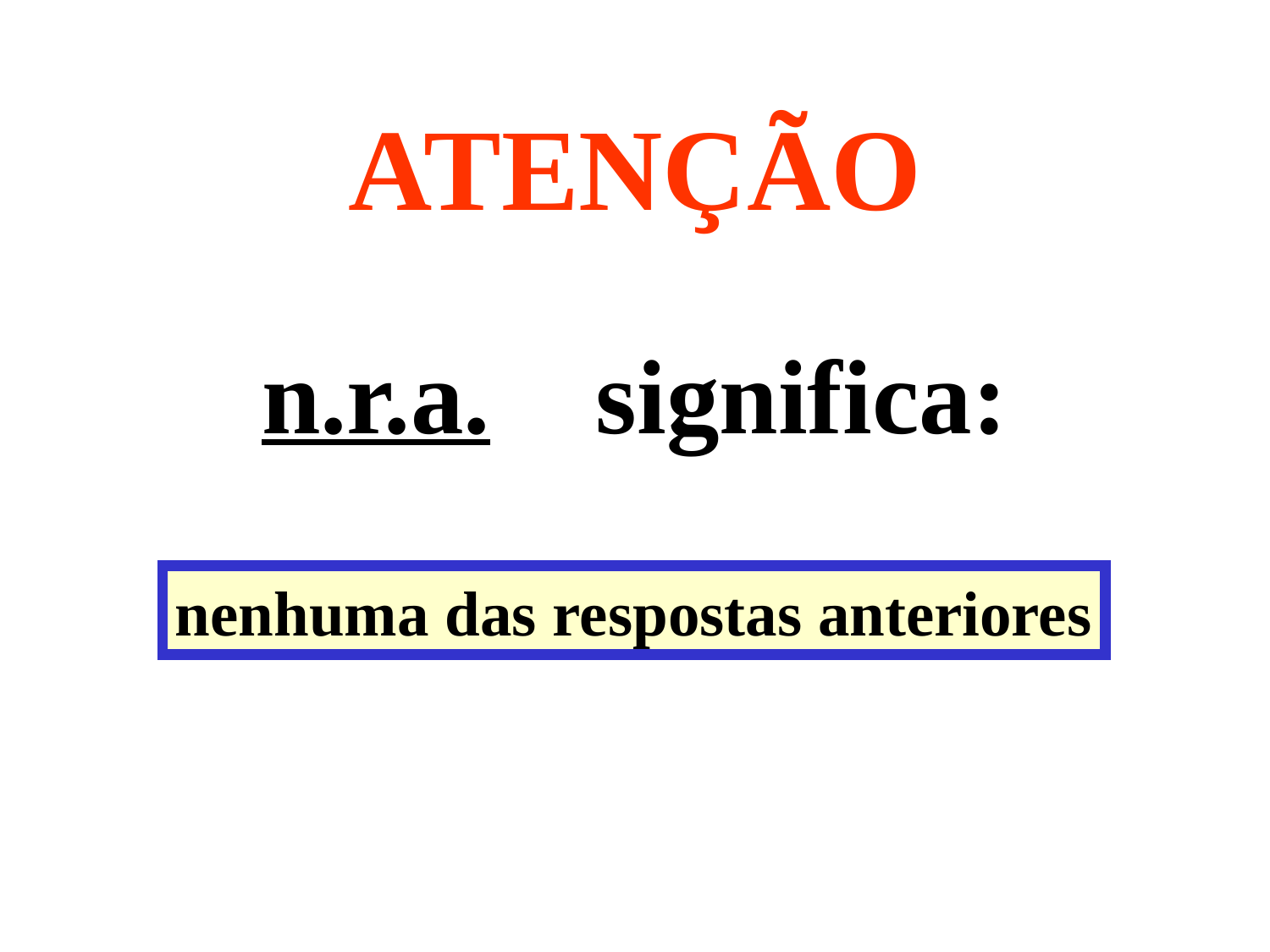

# ATENÇÃO
n.r.a.    significa:
nenhuma das respostas anteriores